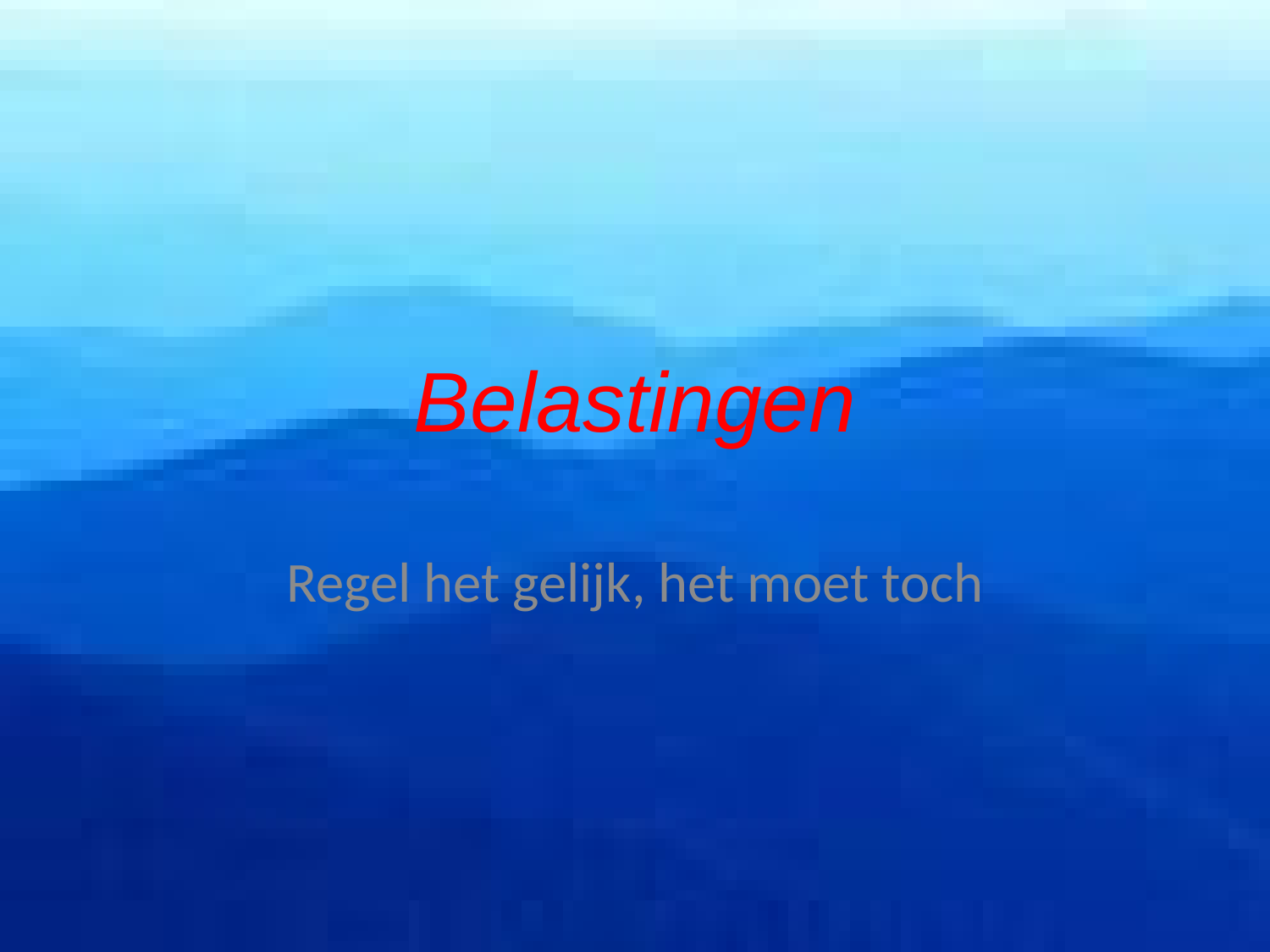

# Belastingen
Regel het gelijk, het moet toch